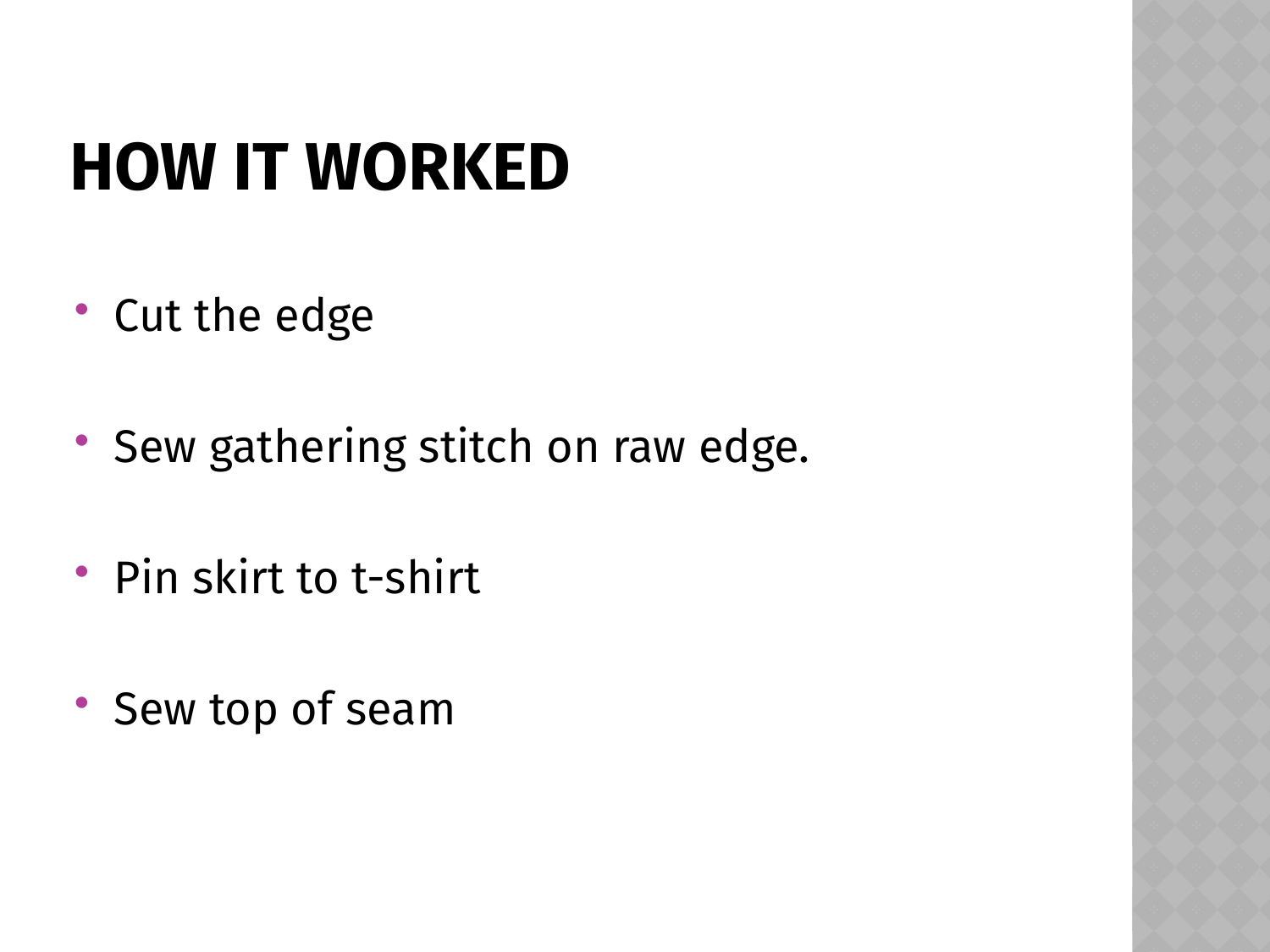

# How It Worked
Cut the edge

Sew gathering stitch on raw edge.

Pin skirt to t-shirt

Sew top of seam